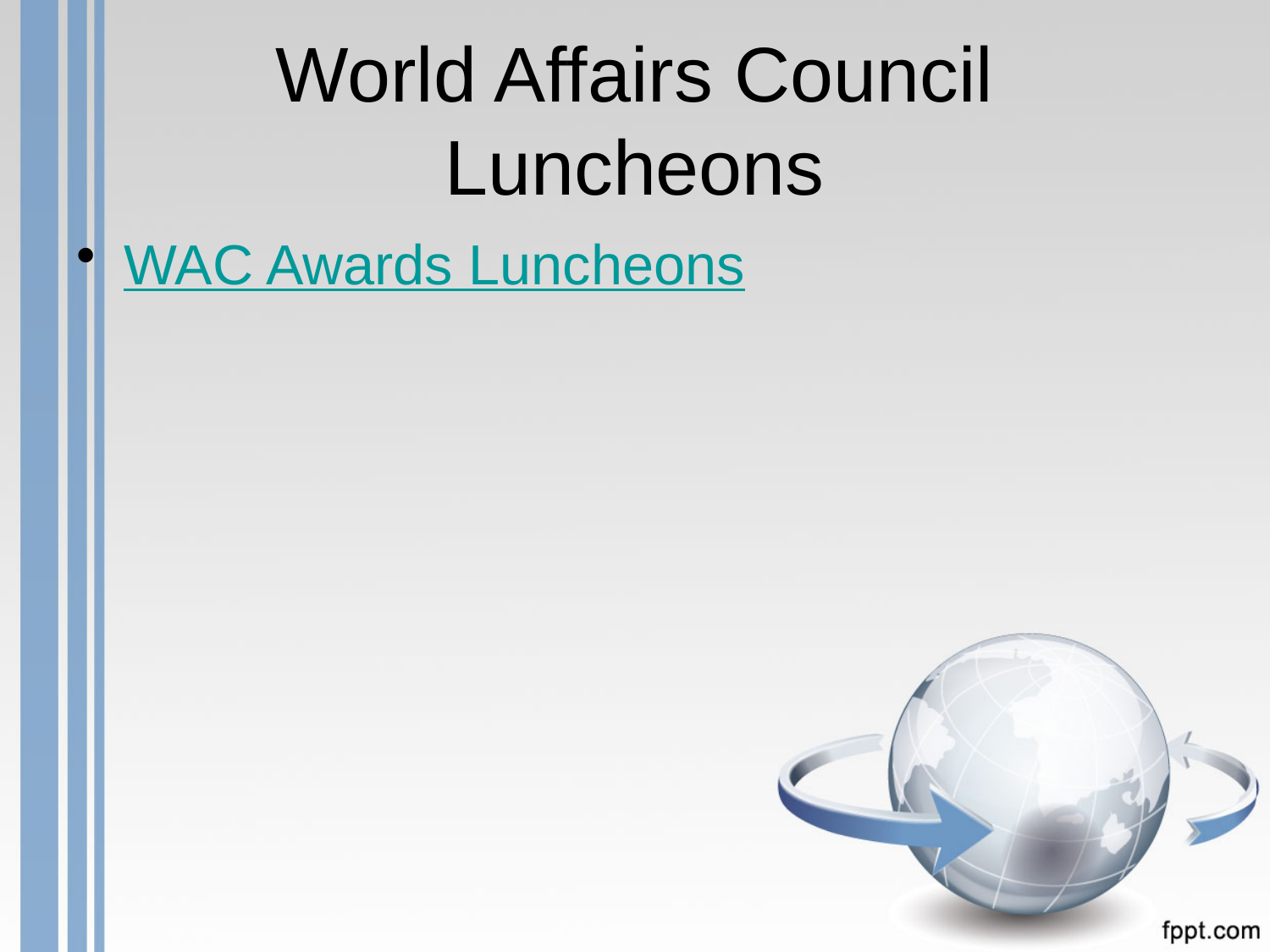

# World Affairs Council Luncheons
WAC Awards Luncheons